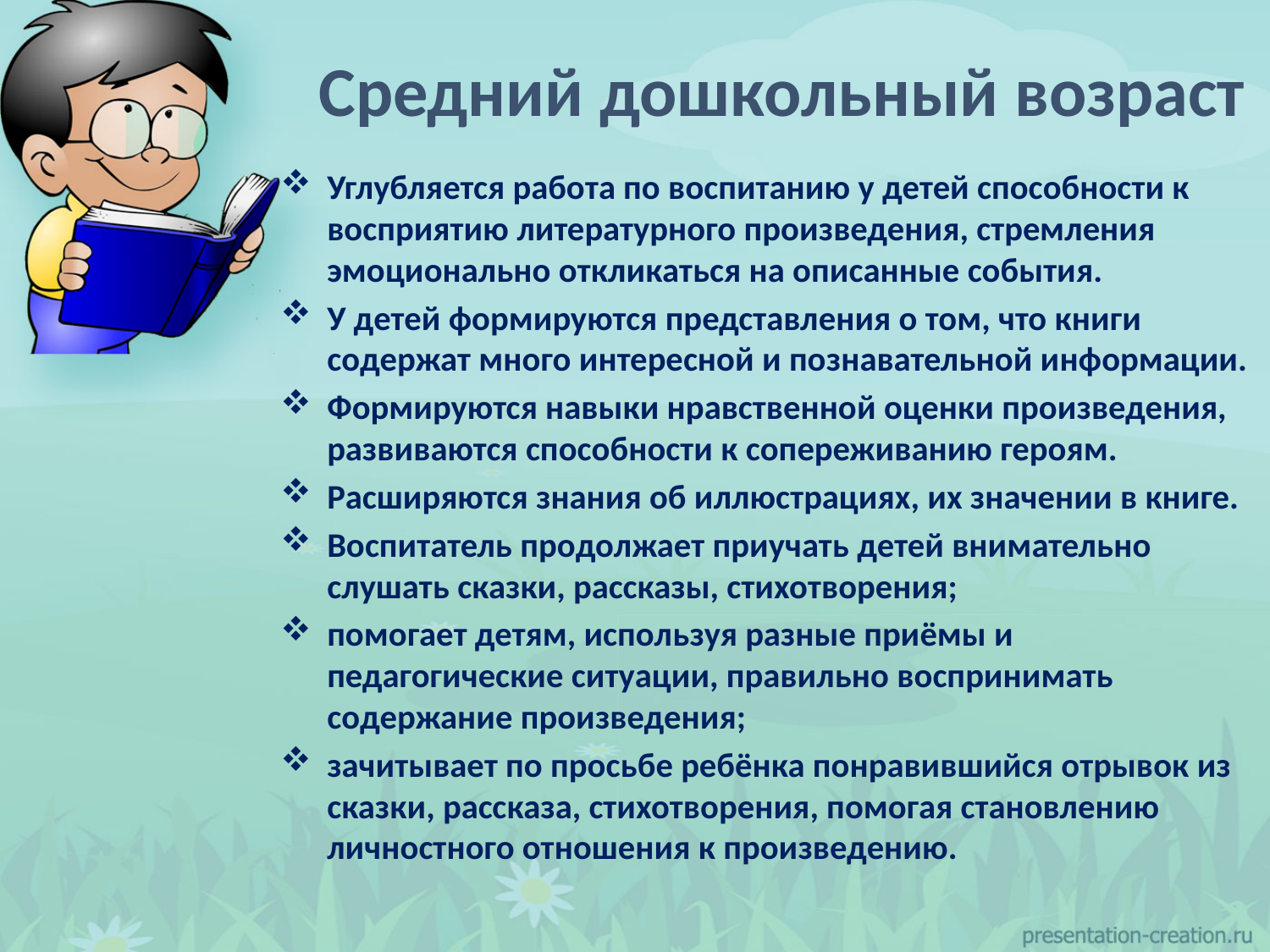

# Средний дошкольный возраст
Углубляется работа по воспитанию у детей способности к восприятию литературного произведения, стремления эмоционально откликаться на описанные события.
У детей формируются представления о том, что книги содержат много интересной и познавательной информации.
Формируются навыки нравственной оценки произведения, развиваются способности к сопереживанию героям.
Расширяются знания об иллюстрациях, их значении в книге.
Воспитатель продолжает приучать детей внимательно слушать сказки, рассказы, стихотворения;
помогает детям, используя разные приёмы и педагогические ситуации, правильно воспринимать содержание произведения;
зачитывает по просьбе ребёнка понравившийся отрывок из сказки, рассказа, стихотворения, помогая становлению личностного отношения к произведению.